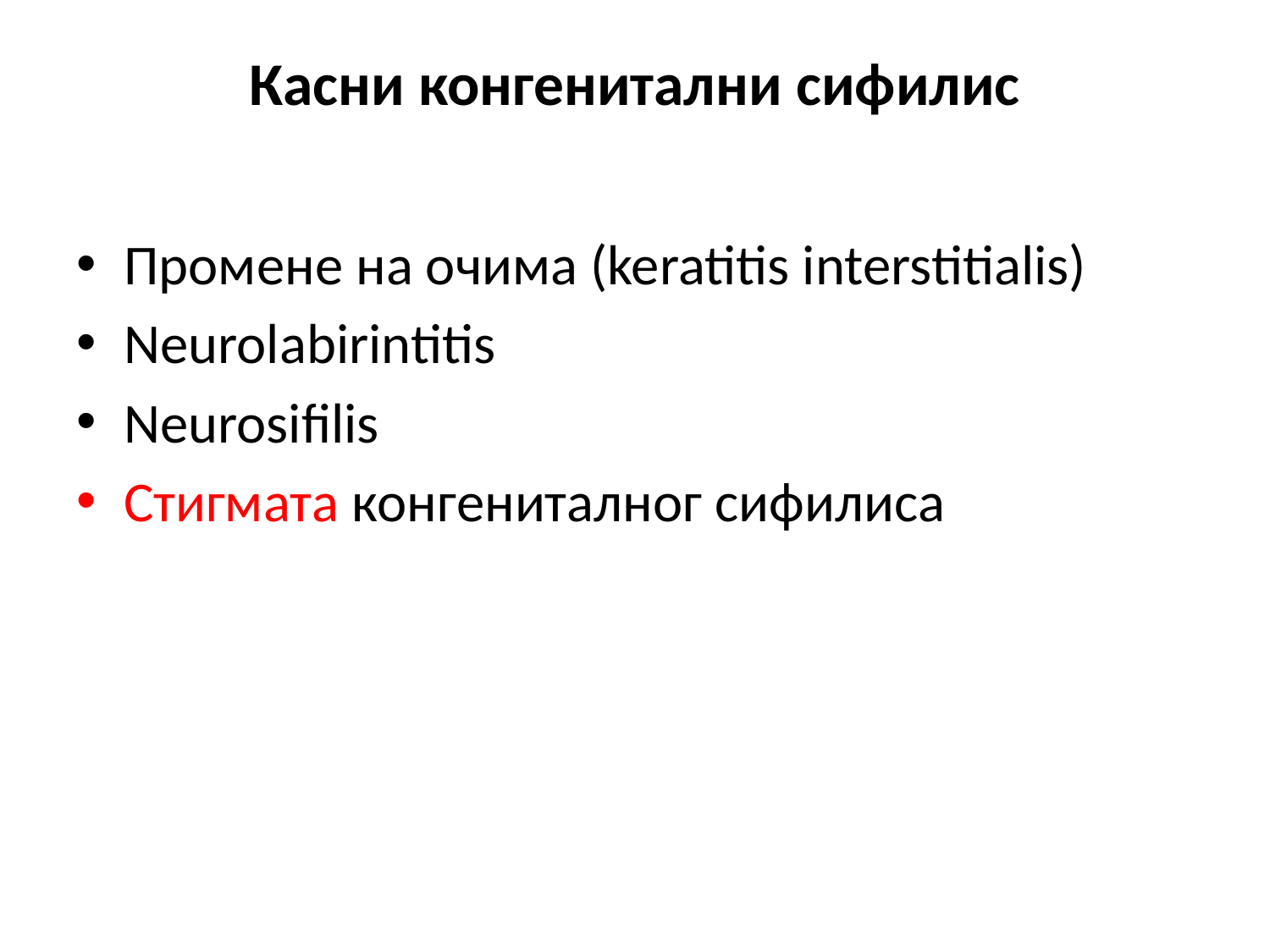

# Касни конгенитални сифилис
Промене на очима (keratitis interstitialis)
Neurolabirintitis
Neurosifilis
Стигмата конгениталног сифилиса